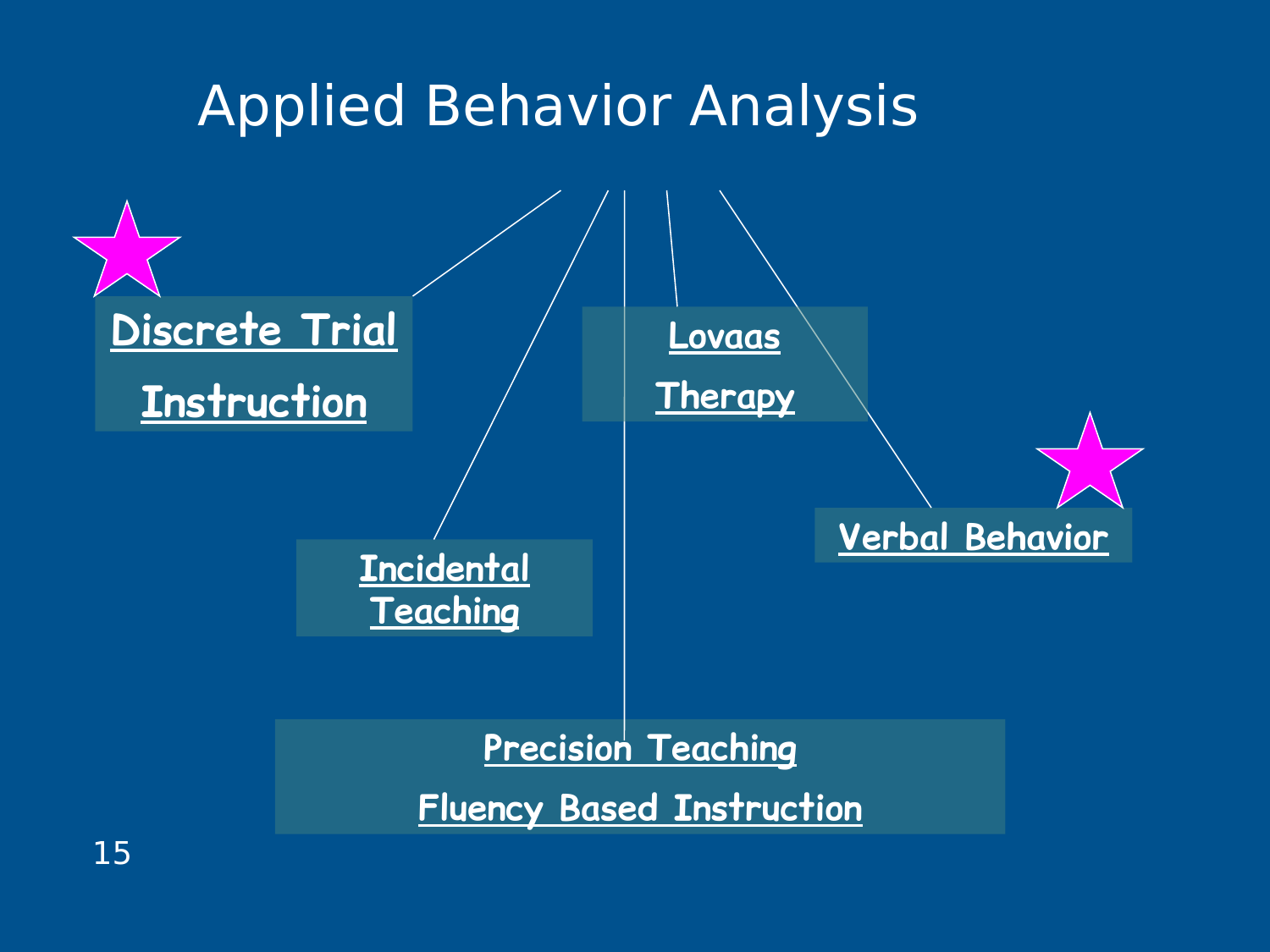

# Applied Behavior Analysis

Discrete Trial
Instruction
Lovaas
Therapy

Verbal Behavior
Incidental Teaching
Precision Teaching
Fluency Based Instruction
15